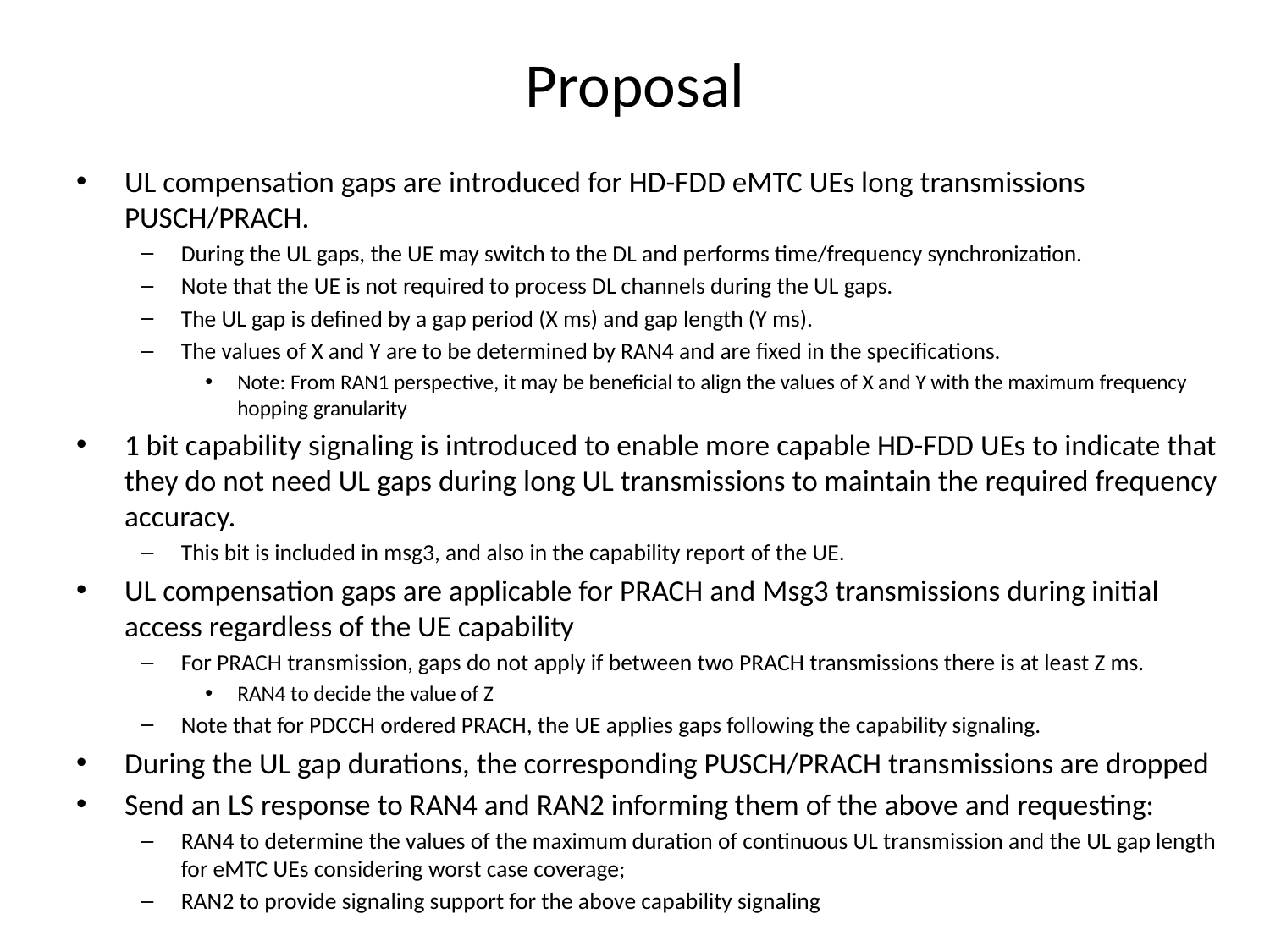

# Proposal
UL compensation gaps are introduced for HD-FDD eMTC UEs long transmissions PUSCH/PRACH.
During the UL gaps, the UE may switch to the DL and performs time/frequency synchronization.
Note that the UE is not required to process DL channels during the UL gaps.
The UL gap is defined by a gap period (X ms) and gap length (Y ms).
The values of X and Y are to be determined by RAN4 and are fixed in the specifications.
Note: From RAN1 perspective, it may be beneficial to align the values of X and Y with the maximum frequency hopping granularity
1 bit capability signaling is introduced to enable more capable HD-FDD UEs to indicate that they do not need UL gaps during long UL transmissions to maintain the required frequency accuracy.
This bit is included in msg3, and also in the capability report of the UE.
UL compensation gaps are applicable for PRACH and Msg3 transmissions during initial access regardless of the UE capability
For PRACH transmission, gaps do not apply if between two PRACH transmissions there is at least Z ms.
RAN4 to decide the value of Z
Note that for PDCCH ordered PRACH, the UE applies gaps following the capability signaling.
During the UL gap durations, the corresponding PUSCH/PRACH transmissions are dropped
Send an LS response to RAN4 and RAN2 informing them of the above and requesting:
RAN4 to determine the values of the maximum duration of continuous UL transmission and the UL gap length for eMTC UEs considering worst case coverage;
RAN2 to provide signaling support for the above capability signaling